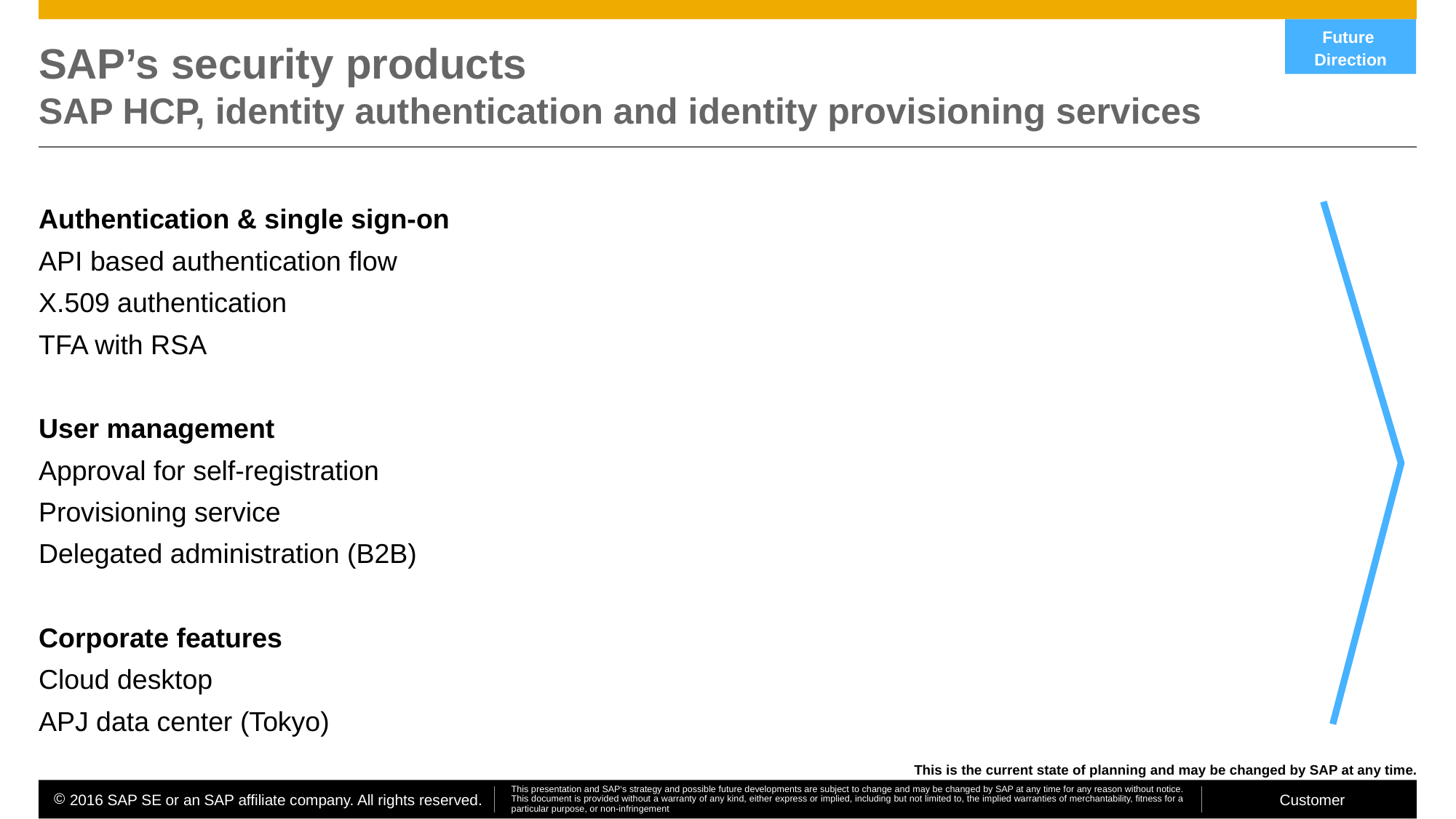

Future
Direction
# SAP’s security products SAP HCP, identity authentication and identity provisioning services
Authentication & single sign-on
API based authentication flow
X.509 authentication
TFA with RSA

User management
Approval for self-registration
Provisioning service
Delegated administration (B2B)

Corporate features
Cloud desktop
APJ data center (Tokyo)
This is the current state of planning and may be changed by SAP at any time.